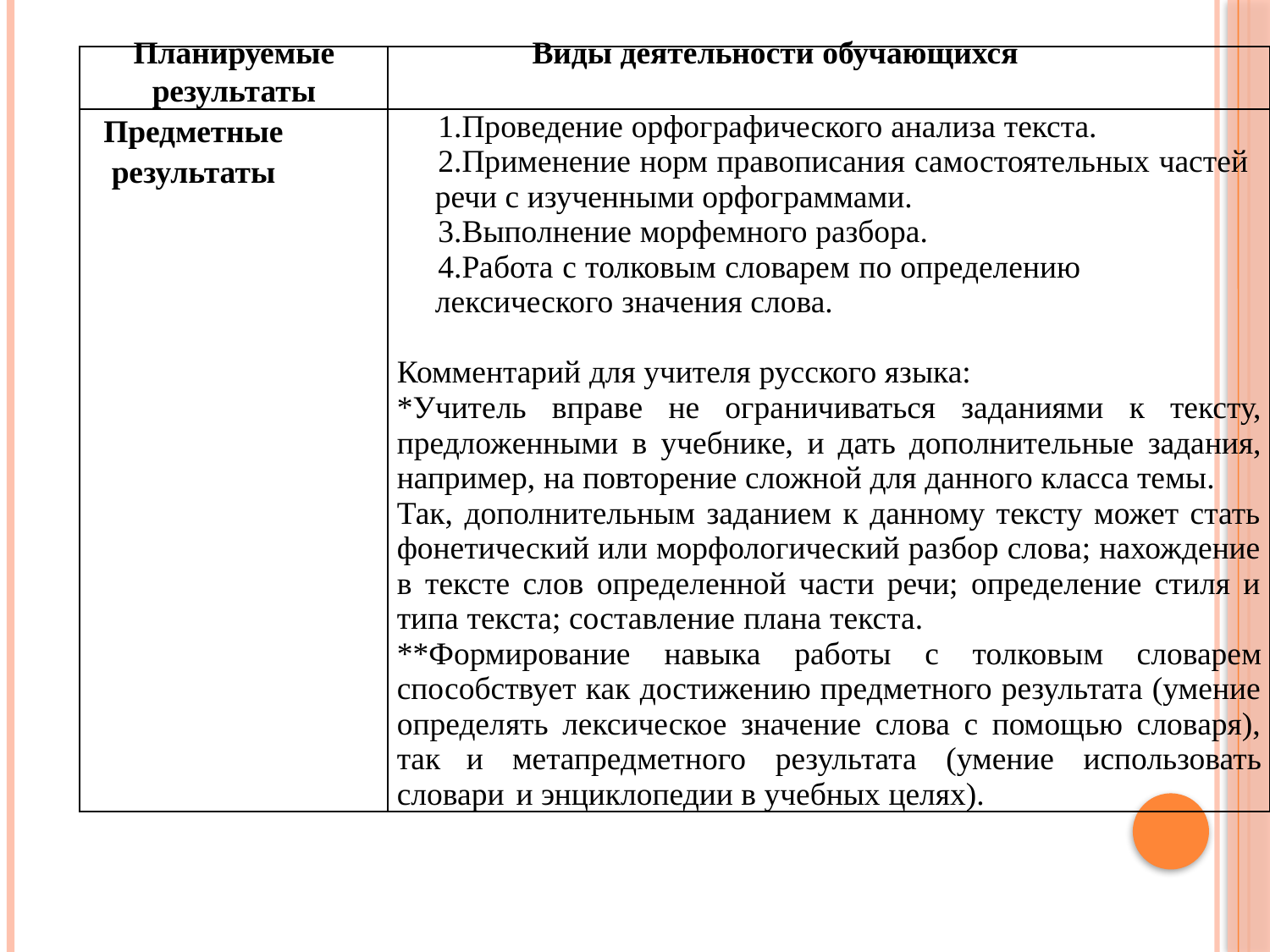

| Планируемые результаты | Виды деятельности обучающихся |
| --- | --- |
| Предметные результаты | Проведение орфографического анализа текста. Применение норм правописания самостоятельных частей речи с изученными орфограммами. Выполнение морфемного разбора. Работа с толковым словарем по определению лексического значения слова.   Комментарий для учителя русского языка: \*Учитель вправе не ограничиваться заданиями к тексту, предложенными в учебнике, и дать дополнительные задания, например, на повторение сложной для данного класса темы. Так, дополнительным заданием к данному тексту может стать фонетический или морфологический разбор слова; нахождение в тексте слов определенной части речи; определение стиля и типа текста; составление плана текста. \*\*Формирование навыка работы с толковым словарем способствует как достижению предметного результата (умение определять лексическое значение слова с помощью словаря), так и метапредметного результата (умение использовать словари и энциклопедии в учебных целях). |